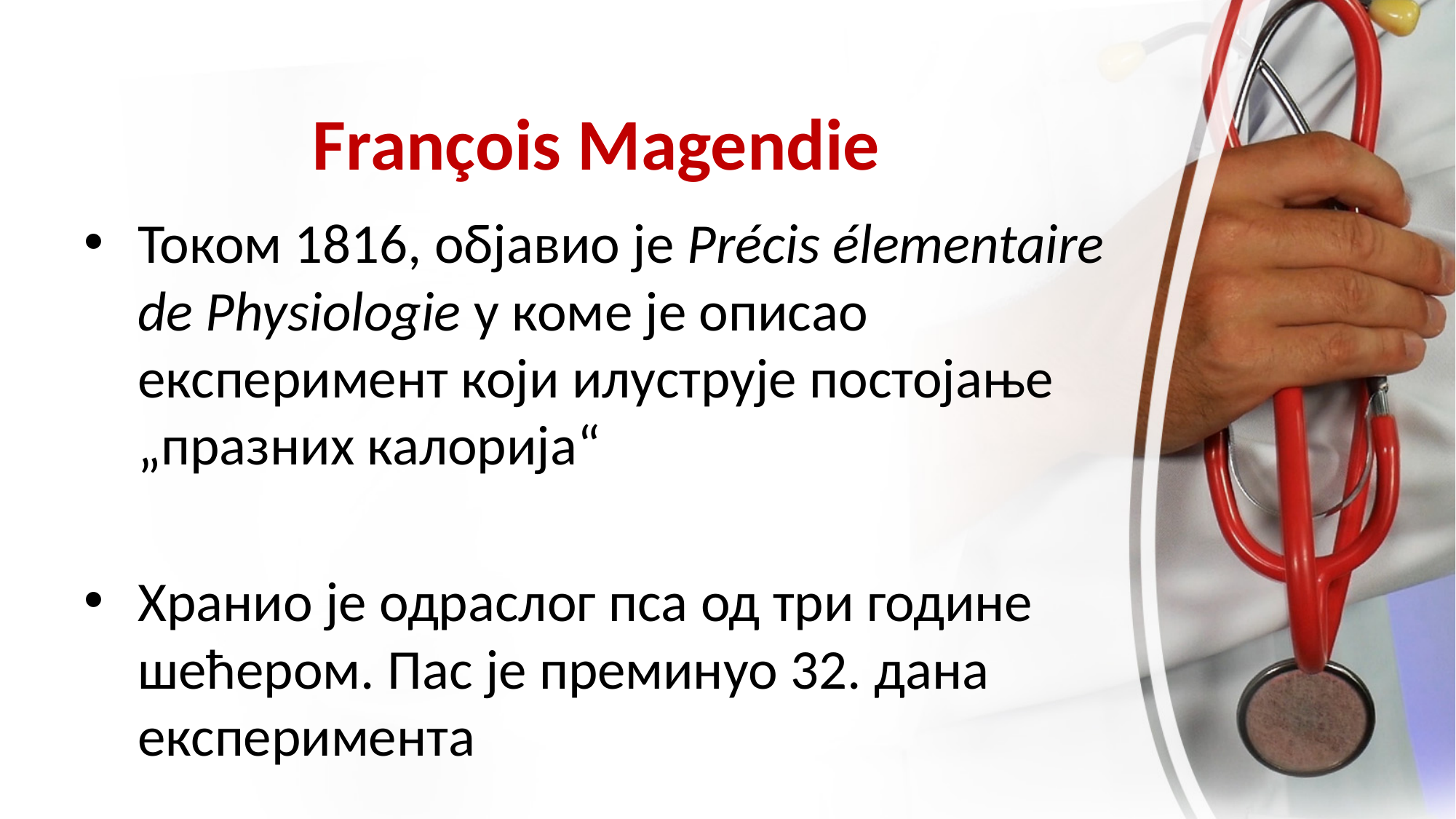

# François Magendie
Током 1816, објавио је Précis élementaire de Physiologie у коме је описао експеримент који илуструје постојање „празних калорија“

Хранио је одраслог пса од три године шећером. Пас је преминуо 32. дана експеримента